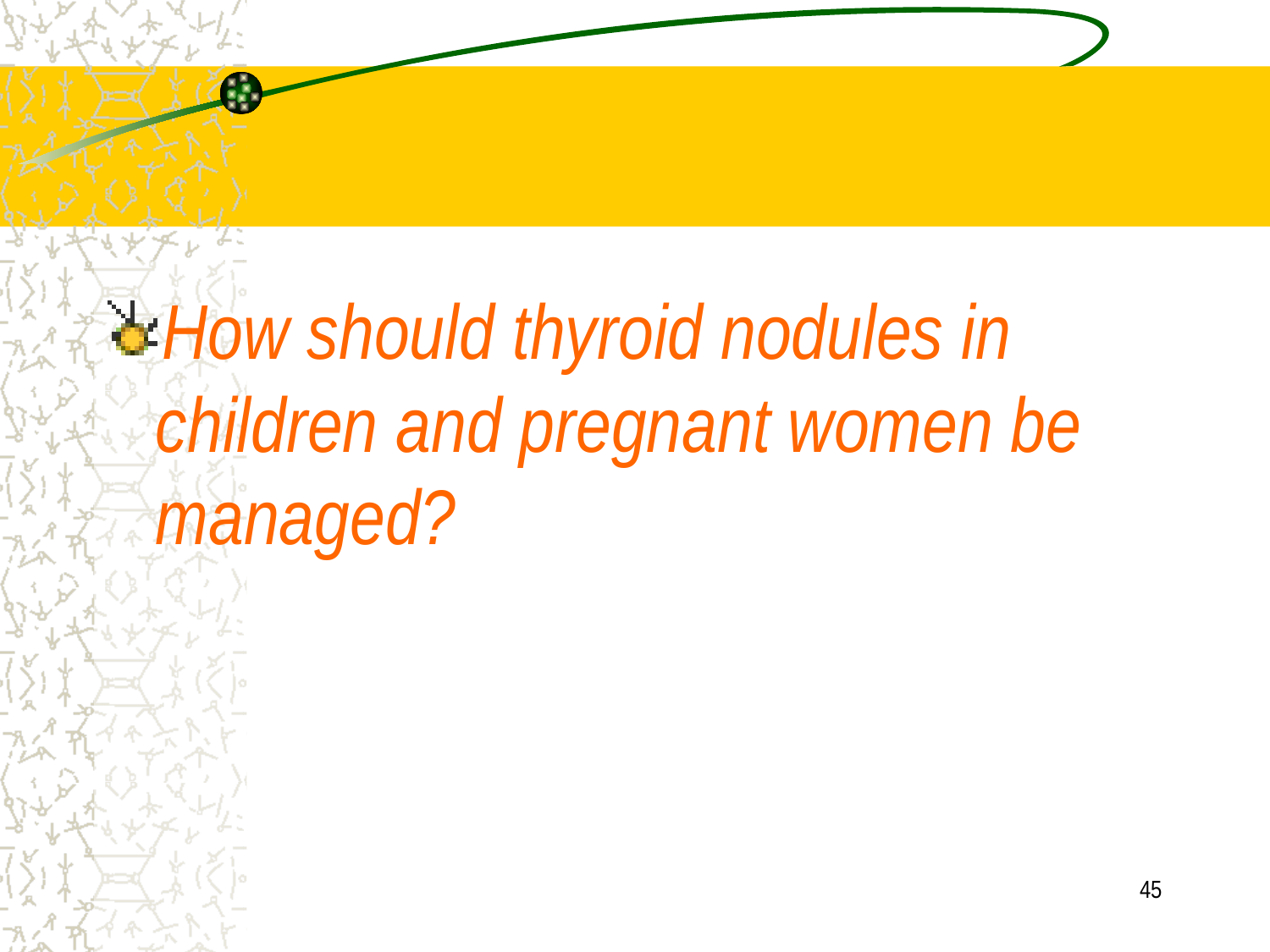

#
How should thyroid nodules in children and pregnant women be managed?

45